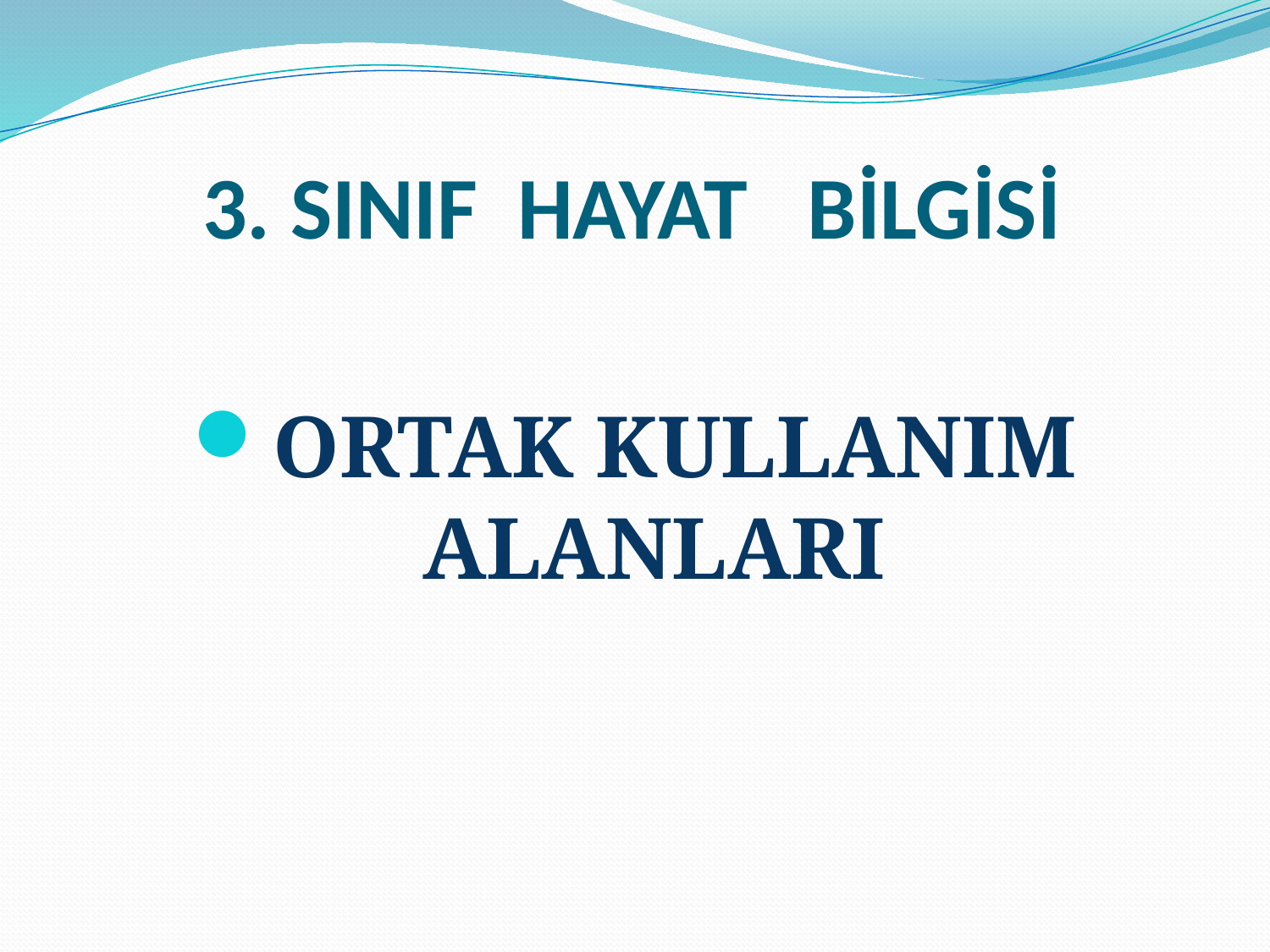

# 3. SINIF  HAYAT   BİLGİSİ

ORTAK KULLANIM ALANLARI